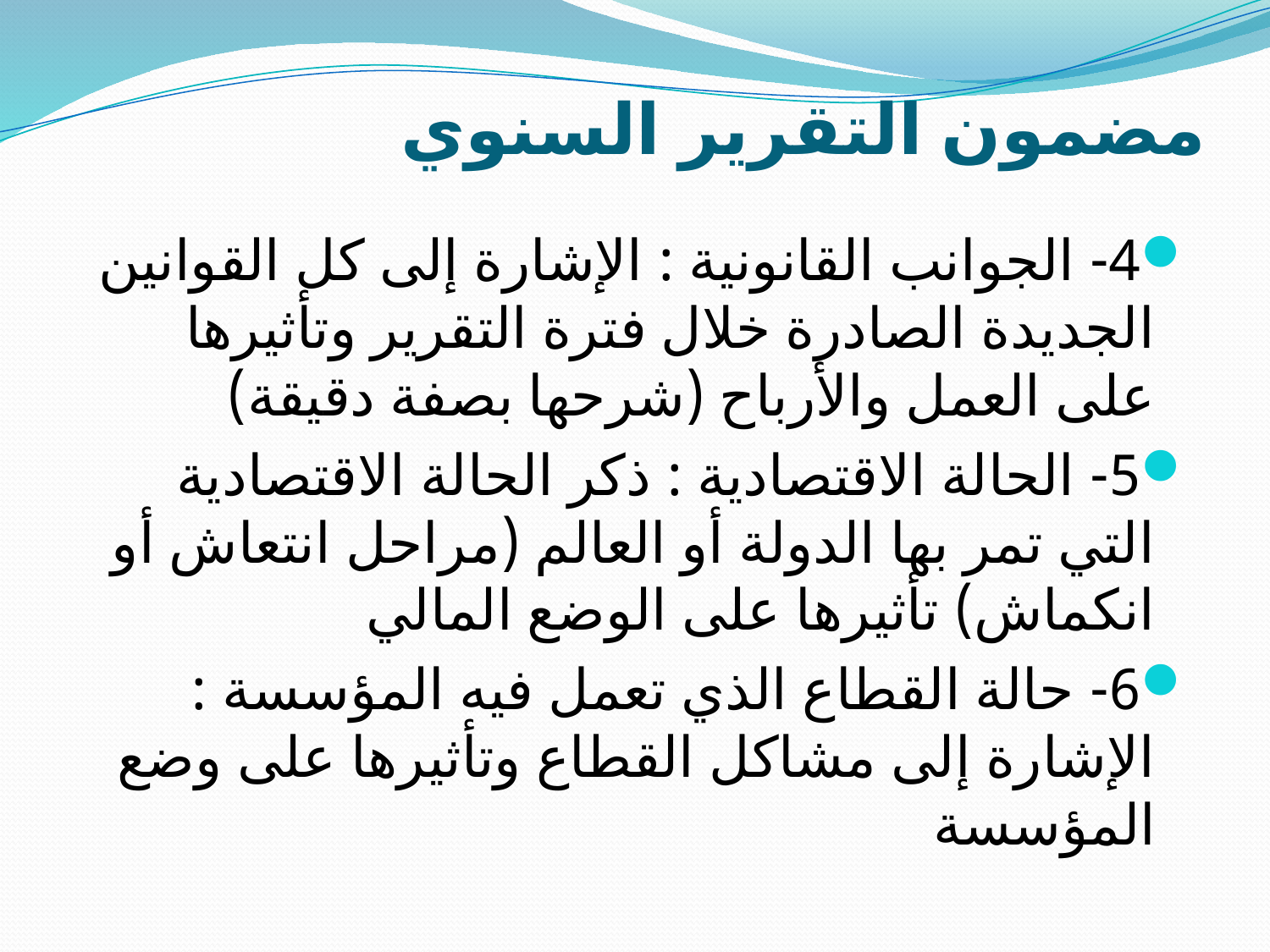

# مضمون التقرير السنوي
4- الجوانب القانونية : الإشارة إلى كل القوانين الجديدة الصادرة خلال فترة التقرير وتأثيرها على العمل والأرباح (شرحها بصفة دقيقة)
5- الحالة الاقتصادية : ذكر الحالة الاقتصادية التي تمر بها الدولة أو العالم (مراحل انتعاش أو انكماش) تأثيرها على الوضع المالي
6- حالة القطاع الذي تعمل فيه المؤسسة : الإشارة إلى مشاكل القطاع وتأثيرها على وضع المؤسسة